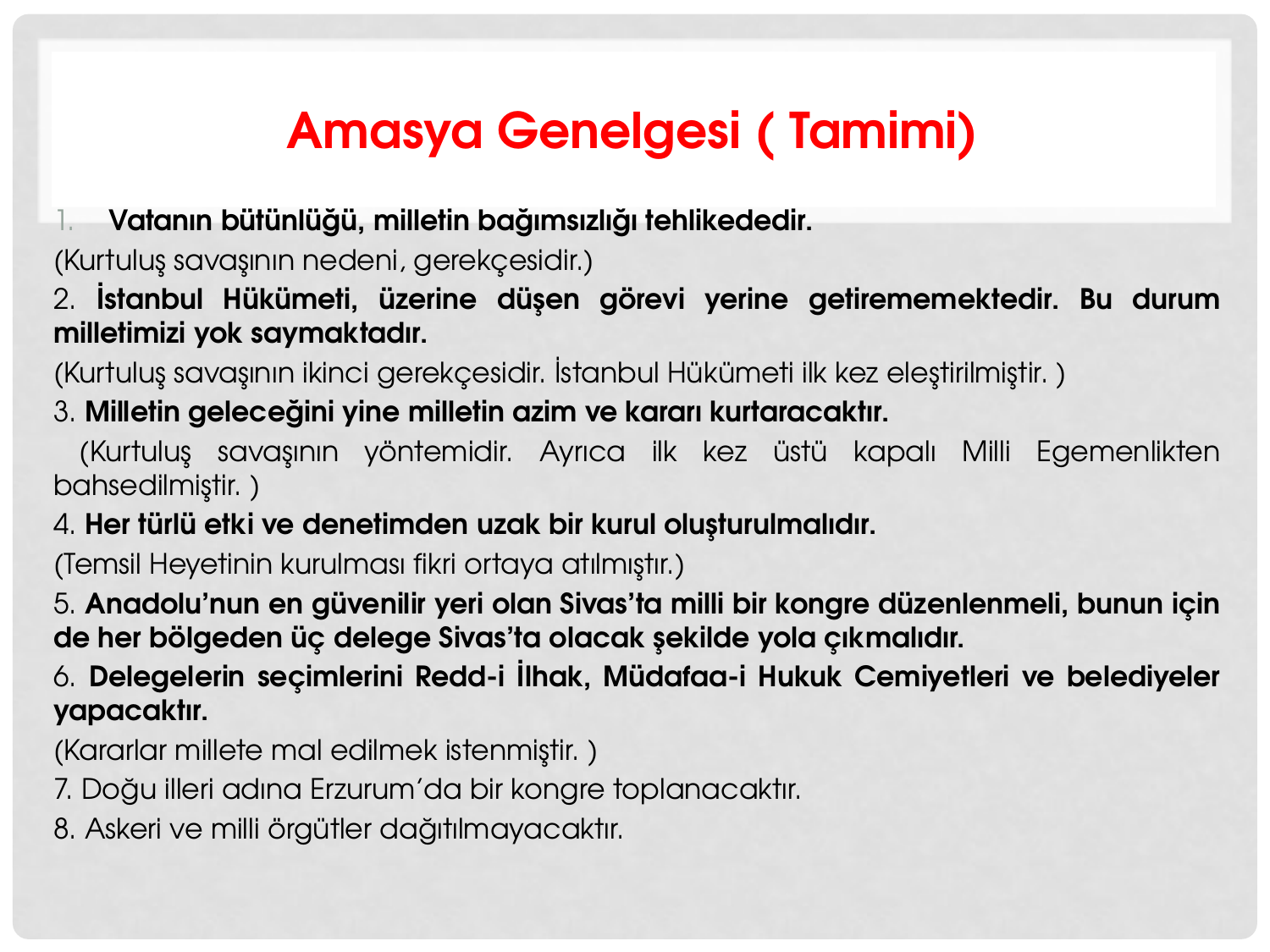

# Amasya Genelgesi ( Tamimi)
 Vatanın bütünlüğü, milletin bağımsızlığı tehlikededir.
(Kurtuluş savaşının nedeni, gerekçesidir.)
2. İstanbul Hükümeti, üzerine düşen görevi yerine getirememektedir. Bu durum milletimizi yok saymaktadır.
(Kurtuluş savaşının ikinci gerekçesidir. İstanbul Hükümeti ilk kez eleştirilmiştir. )
3. Milletin geleceğini yine milletin azim ve kararı kurtaracaktır.
 (Kurtuluş savaşının yöntemidir. Ayrıca ilk kez üstü kapalı Milli Egemenlikten bahsedilmiştir. )
4. Her türlü etki ve denetimden uzak bir kurul oluşturulmalıdır.
(Temsil Heyetinin kurulması fikri ortaya atılmıştır.)
5. Anadolu’nun en güvenilir yeri olan Sivas’ta milli bir kongre düzenlenmeli, bunun için de her bölgeden üç delege Sivas’ta olacak şekilde yola çıkmalıdır.
6. Delegelerin seçimlerini Redd-i İlhak, Müdafaa-i Hukuk Cemiyetleri ve belediyeler yapacaktır.
(Kararlar millete mal edilmek istenmiştir. )
7. Doğu illeri adına Erzurum’da bir kongre toplanacaktır.
8. Askeri ve milli örgütler dağıtılmayacaktır.